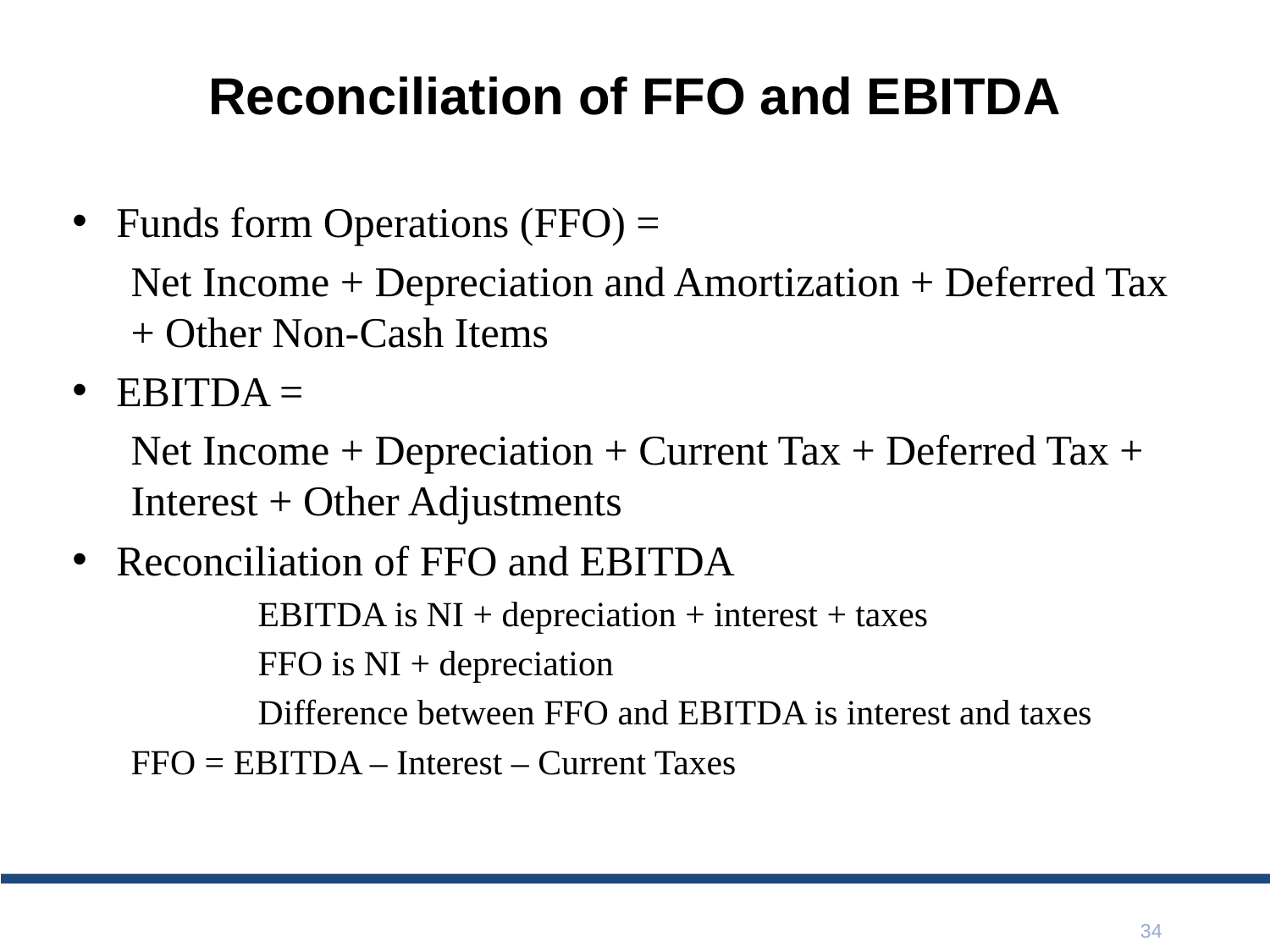

# Reconciliation of FFO and EBITDA
Funds form Operations (FFO) =
Net Income + Depreciation and Amortization + Deferred Tax + Other Non-Cash Items
EBITDA =
Net Income + Depreciation + Current Tax + Deferred Tax + Interest + Other Adjustments
Reconciliation of FFO and EBITDA
	EBITDA is NI + depreciation + interest + taxes
	FFO is NI + depreciation
	Difference between FFO and EBITDA is interest and taxes
FFO = EBITDA – Interest – Current Taxes
34